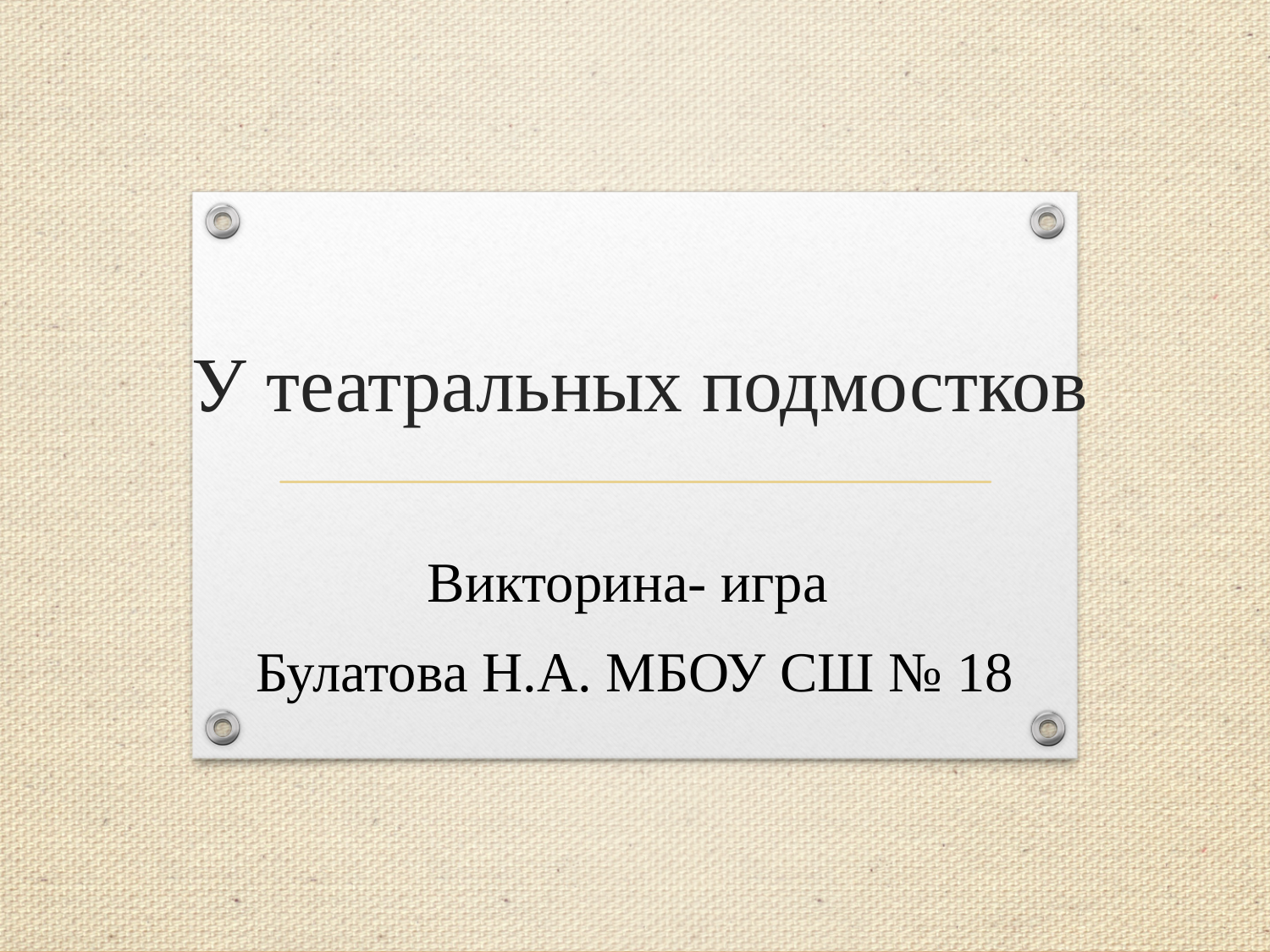

# У театральных подмостков
Викторина- игра
Булатова Н.А. МБОУ СШ № 18